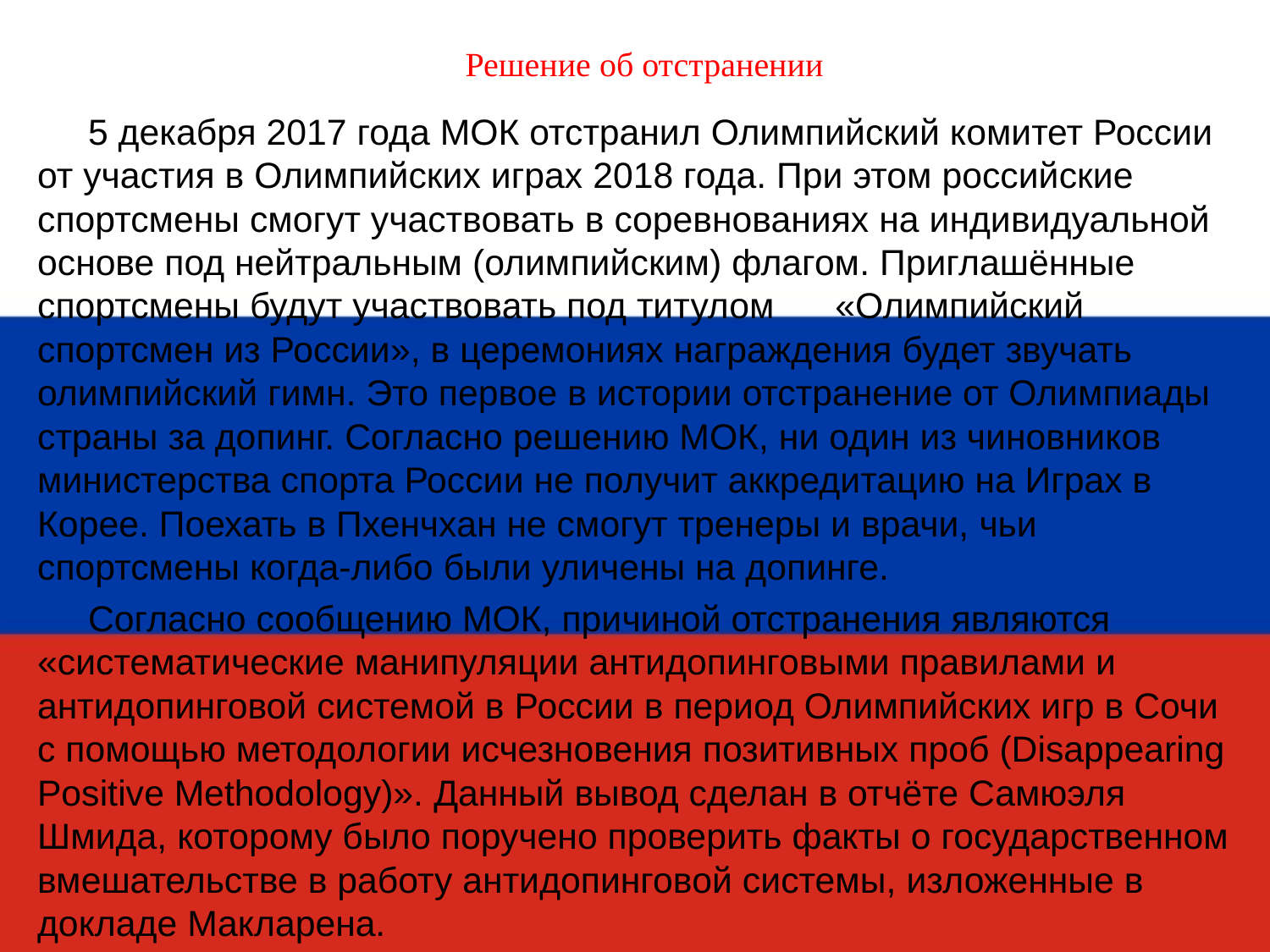

# Решение об отстранении
     5 декабря 2017 года МОК отстранил Олимпийский комитет России от участия в Олимпийских играх 2018 года. При этом российские спортсмены смогут участвовать в соревнованиях на индивидуальной основе под нейтральным (олимпийским) флагом. Приглашённые спортсмены будут участвовать под титулом      «Олимпийский спортсмен из России», в церемониях награждения будет звучать олимпийский гимн. Это первое в истории отстранение от Олимпиады страны за допинг. Согласно решению МОК, ни один из чиновников министерства спорта России не получит аккредитацию на Играх в Корее. Поехать в Пхенчхан не смогут тренеры и врачи, чьи спортсмены когда-либо были уличены на допинге.
     Согласно сообщению МОК, причиной отстранения являются «систематические манипуляции антидопинговыми правилами и антидопинговой системой в России в период Олимпийских игр в Сочи с помощью методологии исчезновения позитивных проб (Disappearing Positive Methodology)». Данный вывод сделан в отчёте Самюэля Шмида, которому было поручено проверить факты о государственном вмешательстве в работу антидопинговой системы, изложенные в докладе Макларена.